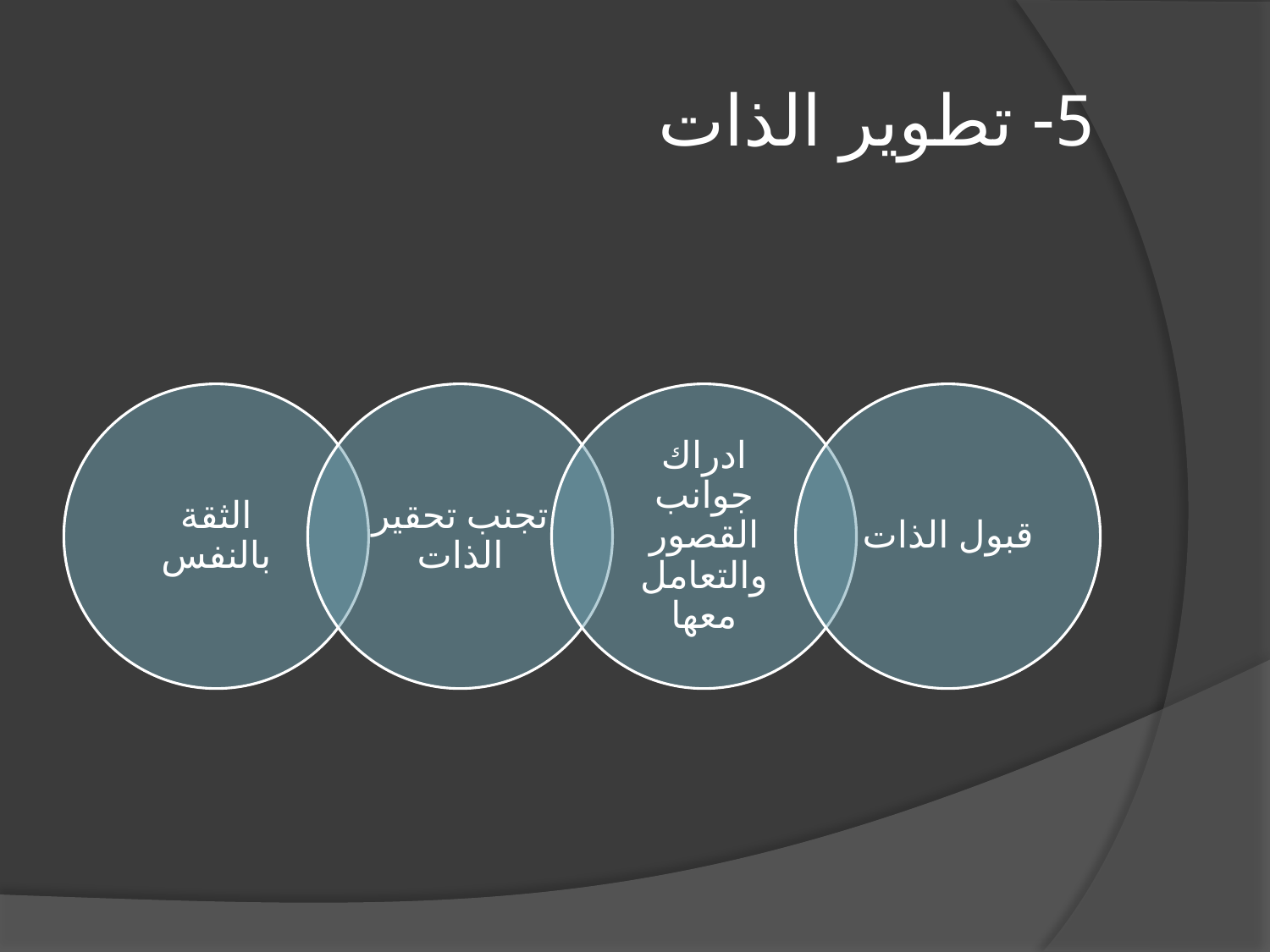

# 5- تطوير الذات
الثقة بالنفس
تجنب تحقير الذات
ادراك جوانب القصور والتعامل معها
قبول الذات